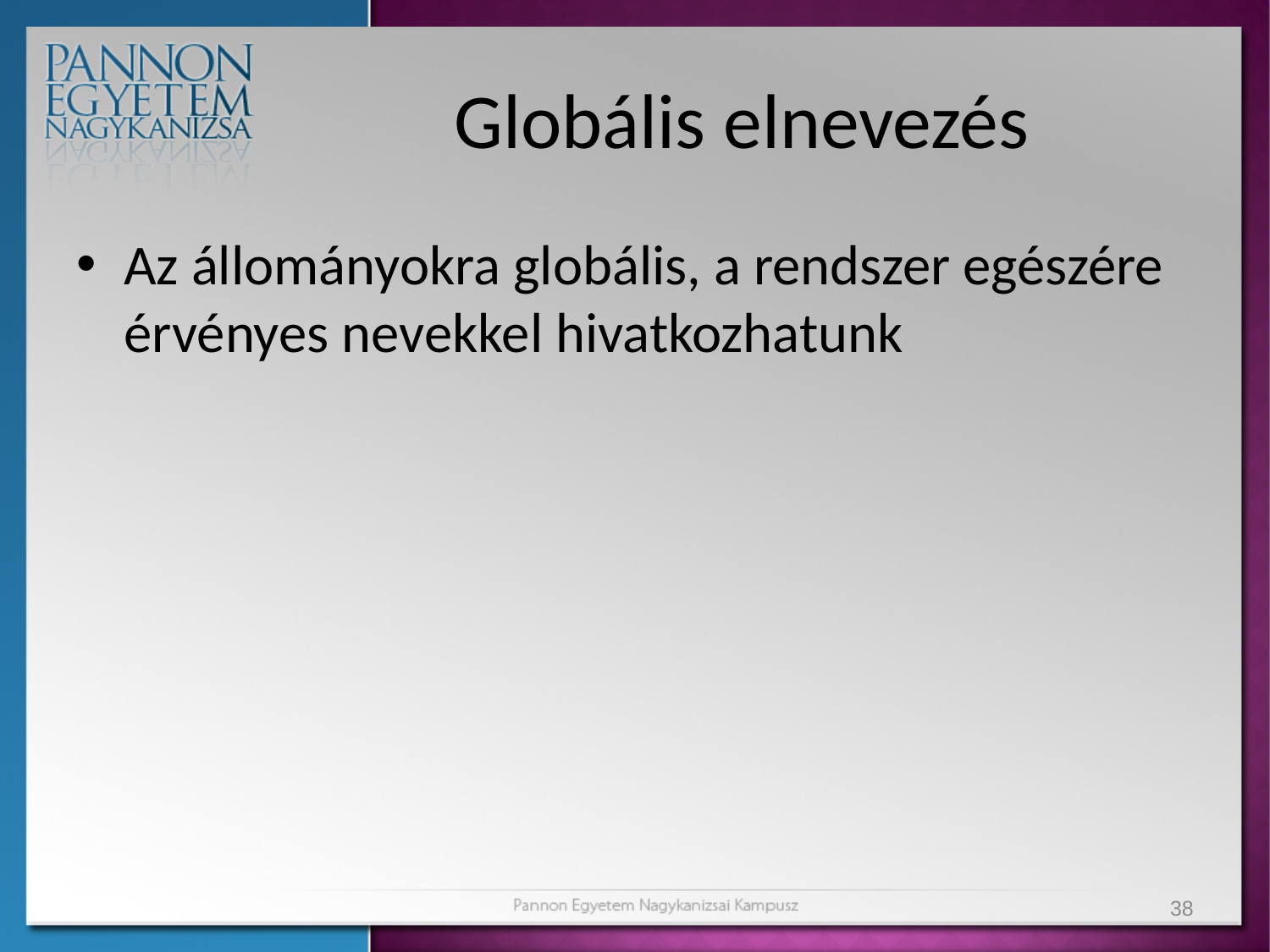

# Globális elnevezés
Az állományokra globális, a rendszer egészére érvényes nevekkel hivatkozhatunk
38